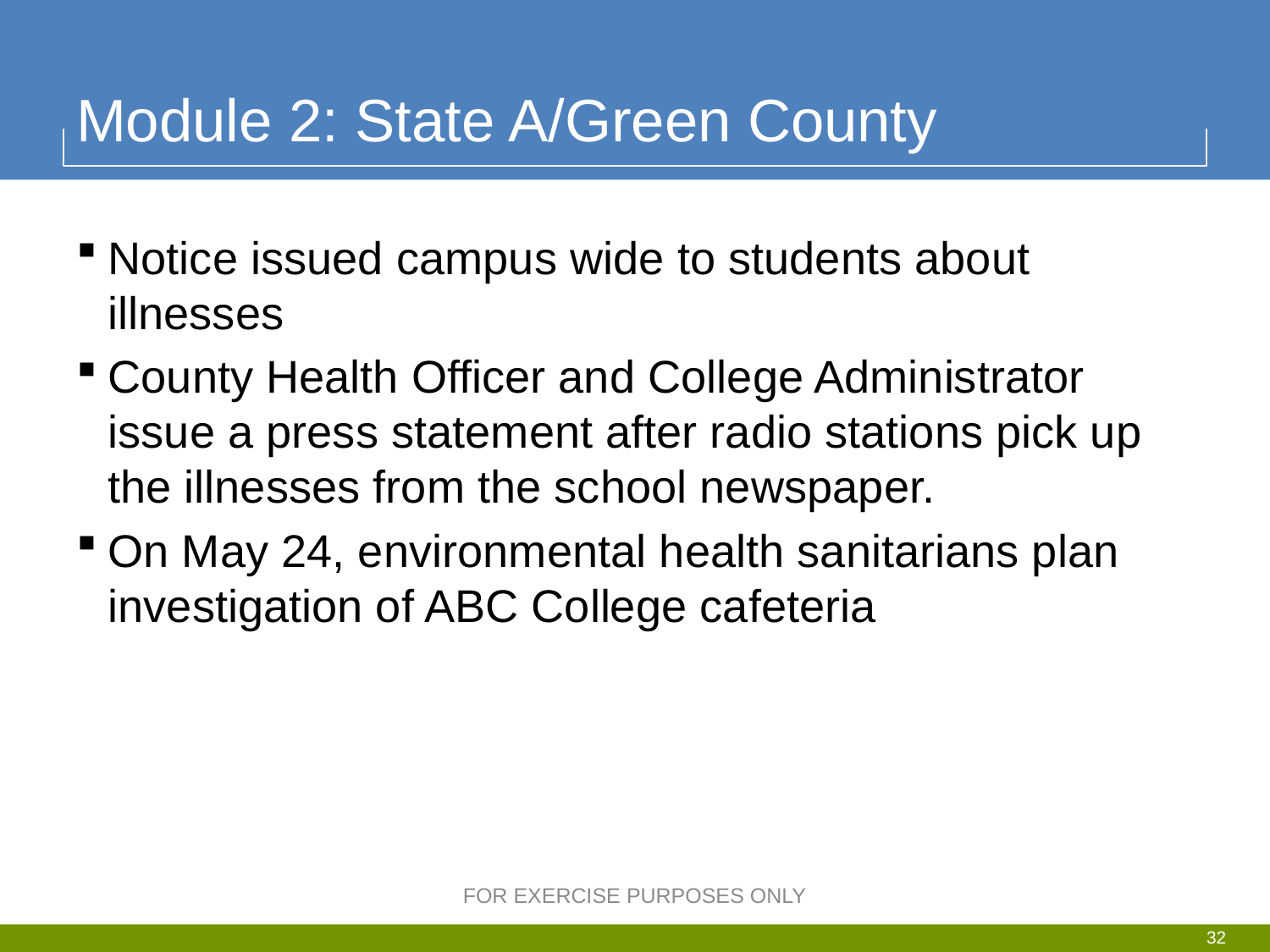

# Module 2: State A/Green County
Notice issued campus wide to students about illnesses
County Health Officer and College Administrator issue a press statement after radio stations pick up the illnesses from the school newspaper.
On May 24, environmental health sanitarians plan investigation of ABC College cafeteria

FOR EXERCISE PURPOSES ONLY